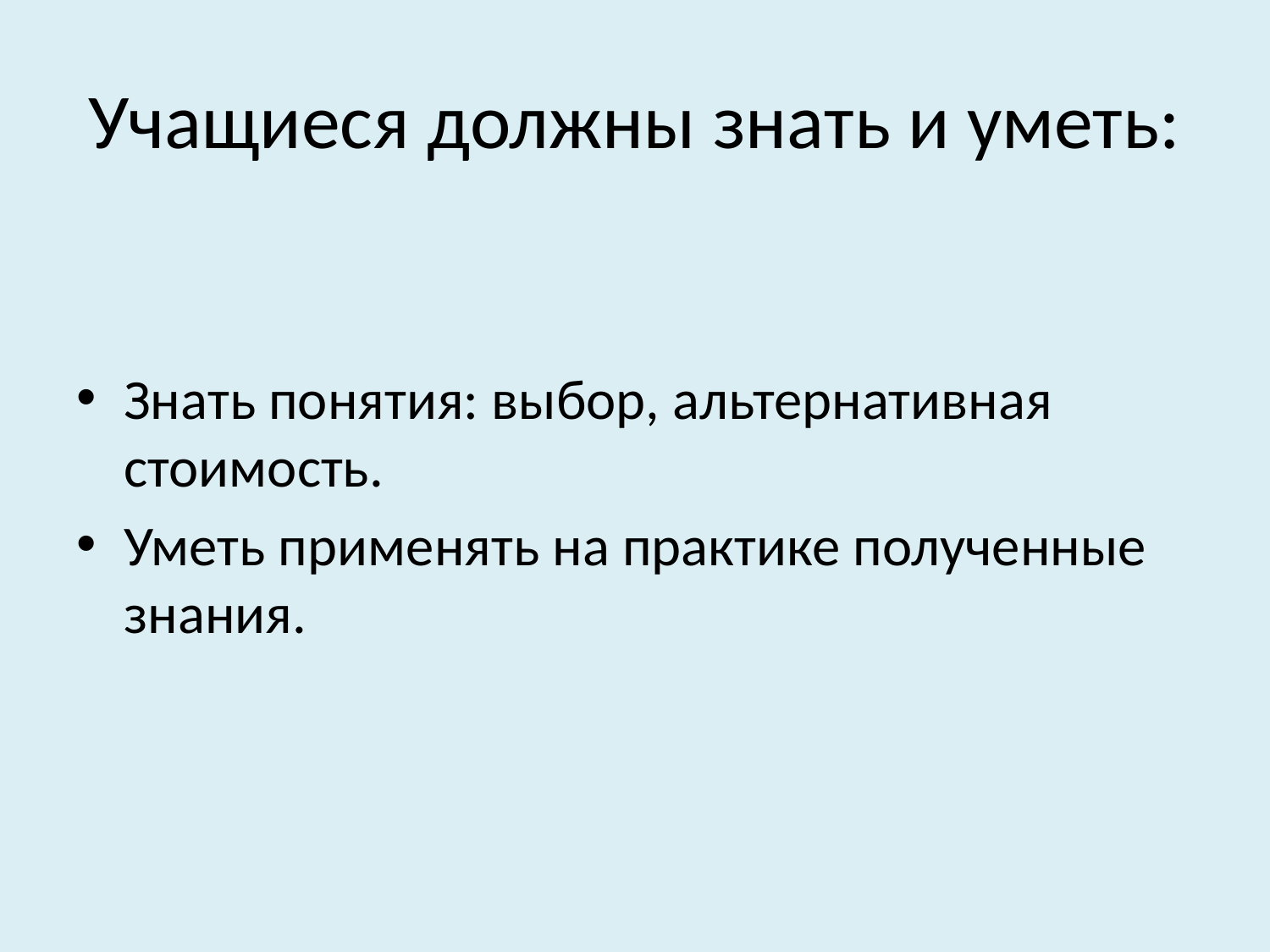

# Учащиеся должны знать и уметь:
Знать понятия: выбор, альтернативная стоимость.
Уметь применять на практике полученные знания.